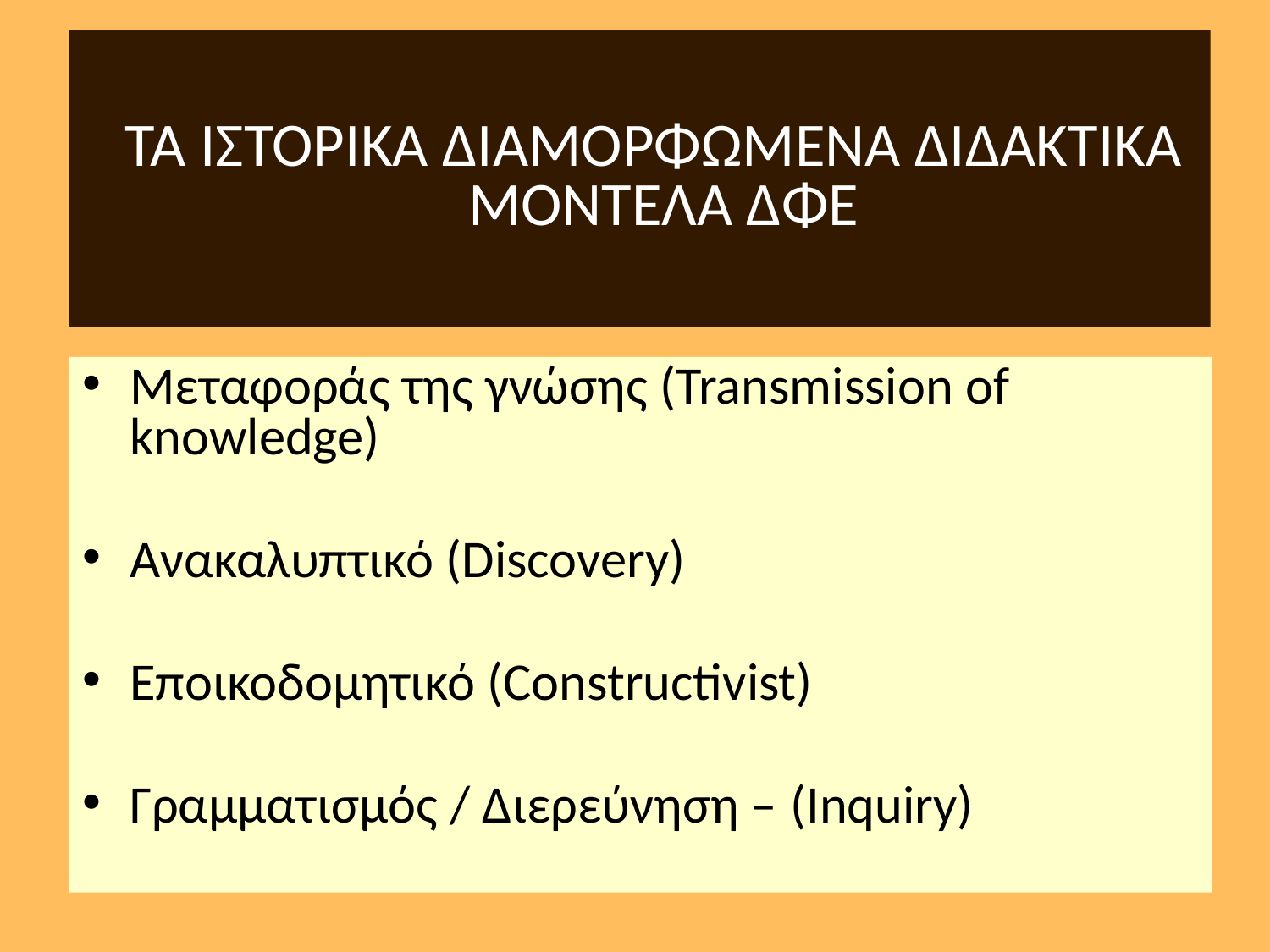

# ΤΑ ΙΣΤΟΡΙΚΑ ΔΙΑΜΟΡΦΩΜΕΝΑ ΔΙΔΑΚΤΙΚΑ ΜΟΝΤΕΛΑ ΔΦΕ
Μεταφοράς της γνώσης (Transmission of knowledge)

Ανακαλυπτικό (Discovery)

Εποικοδομητικό (Constructivist)

Γραμματισμός / Διερεύνηση – (Inquiry)